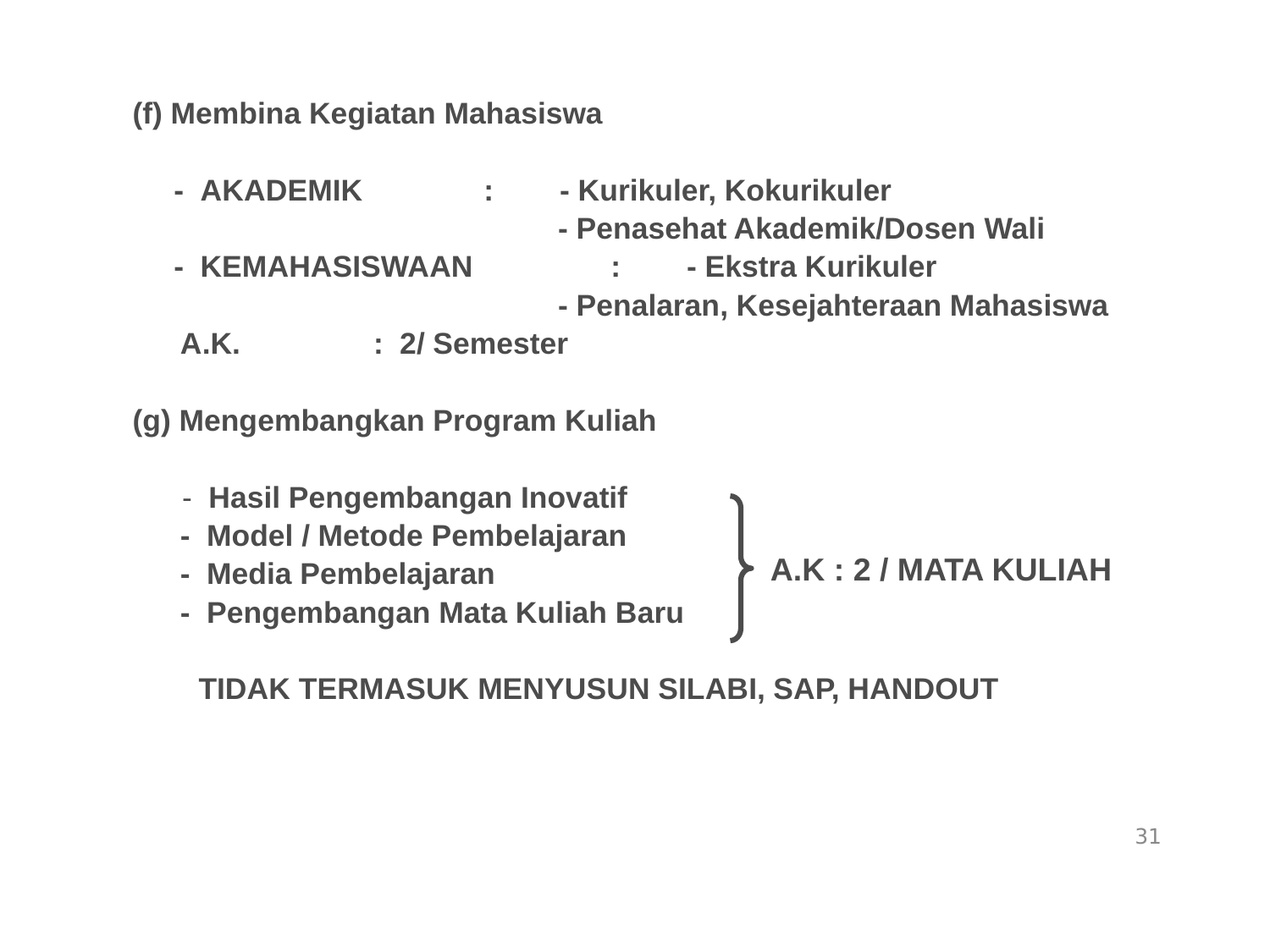

(f) Membina Kegiatan Mahasiswa

     -  AKADEMIK 	      :        - Kurikuler, Kokurikuler
			               - Penasehat Akademik/Dosen Wali
     -  KEMAHASISWAAN 	      :        - Ekstra Kurikuler
			               - Penalaran, Kesejahteraan Mahasiswa
	A.K.    	        :  2/ Semester

(g) Mengembangkan Program Kuliah

      -  Hasil Pengembangan Inovatif
	-  Model / Metode Pembelajaran
	-  Media Pembelajaran
	-  Pengembangan Mata Kuliah Baru

        TIDAK TERMASUK MENYUSUN SILABI, SAP, HANDOUT

 A.K : 2 / MATA KULIAH
31